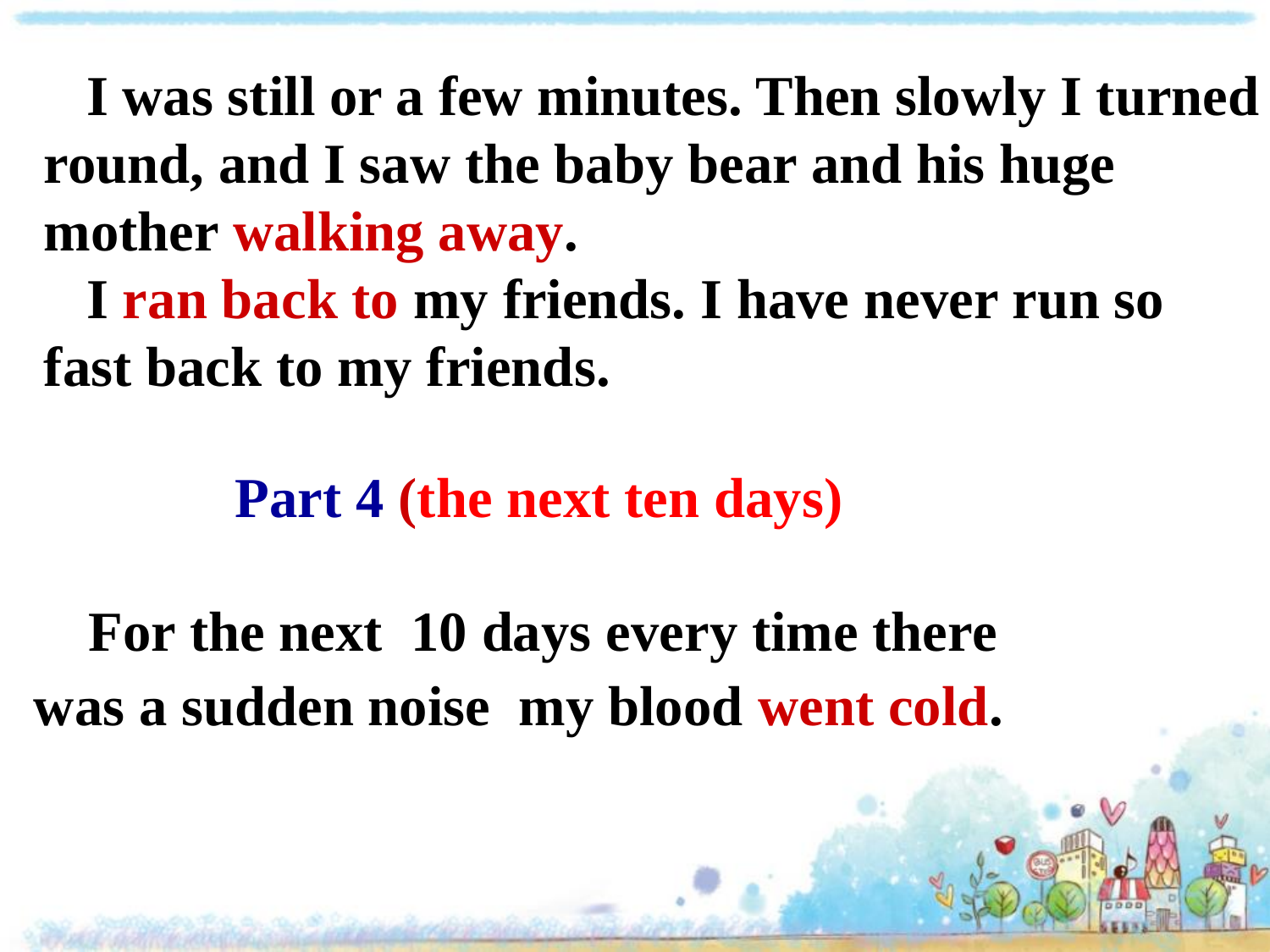

I was still or a few minutes. Then slowly I turned
round, and I saw the baby bear and his huge
mother walking away.
   I ran back to my friends. I have never run so
fast back to my friends.
Part 4 (the next ten days)
    For the next  10 days every time there was a sudden noise  my blood went cold.